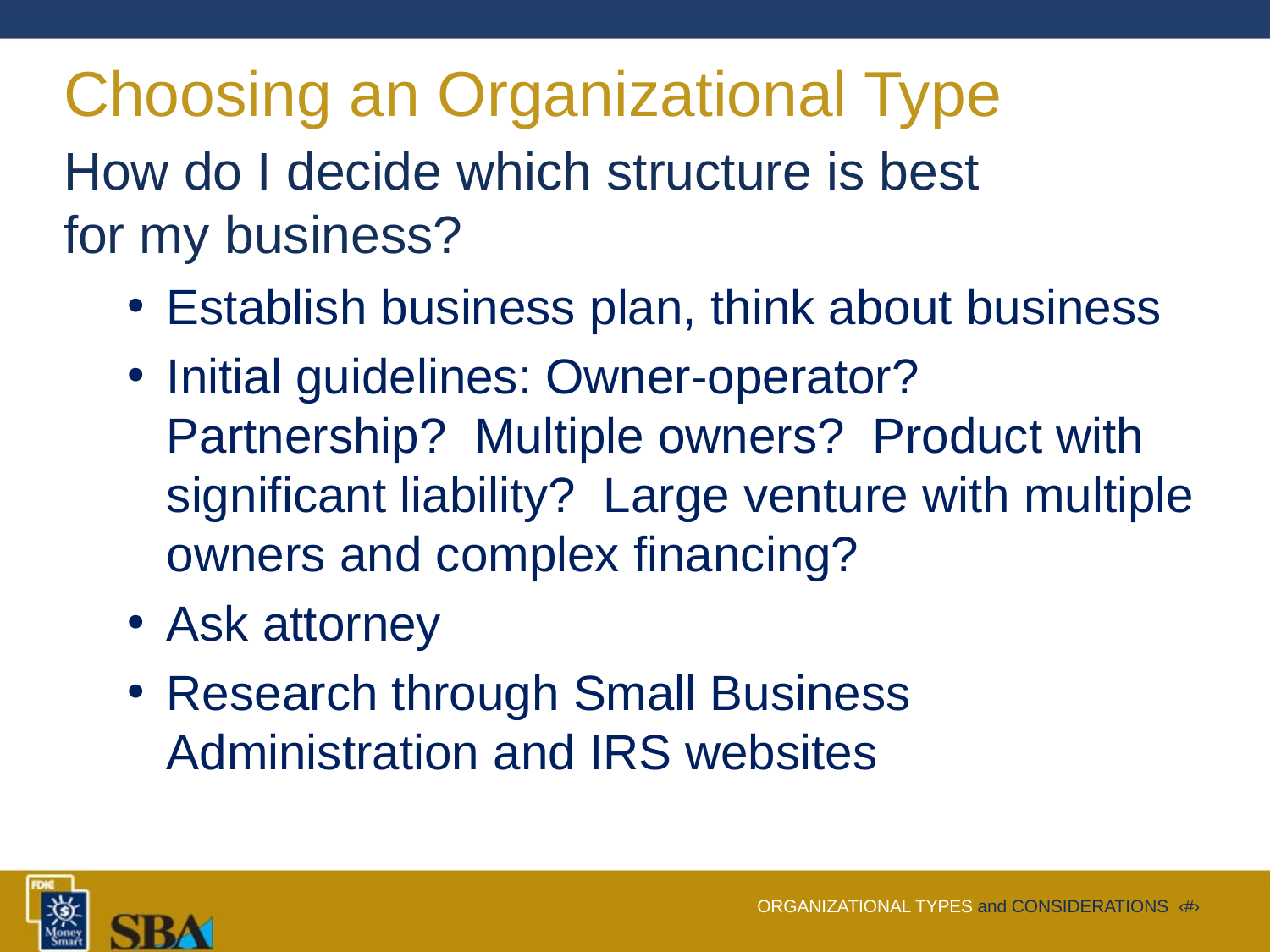

# Choosing an Organizational Type
How do I decide which structure is best
for my business?
Establish business plan, think about business
Initial guidelines: Owner-operator?  Partnership?  Multiple owners?  Product with significant liability?  Large venture with multiple owners and complex financing?
Ask attorney
Research through Small Business Administration and IRS websites